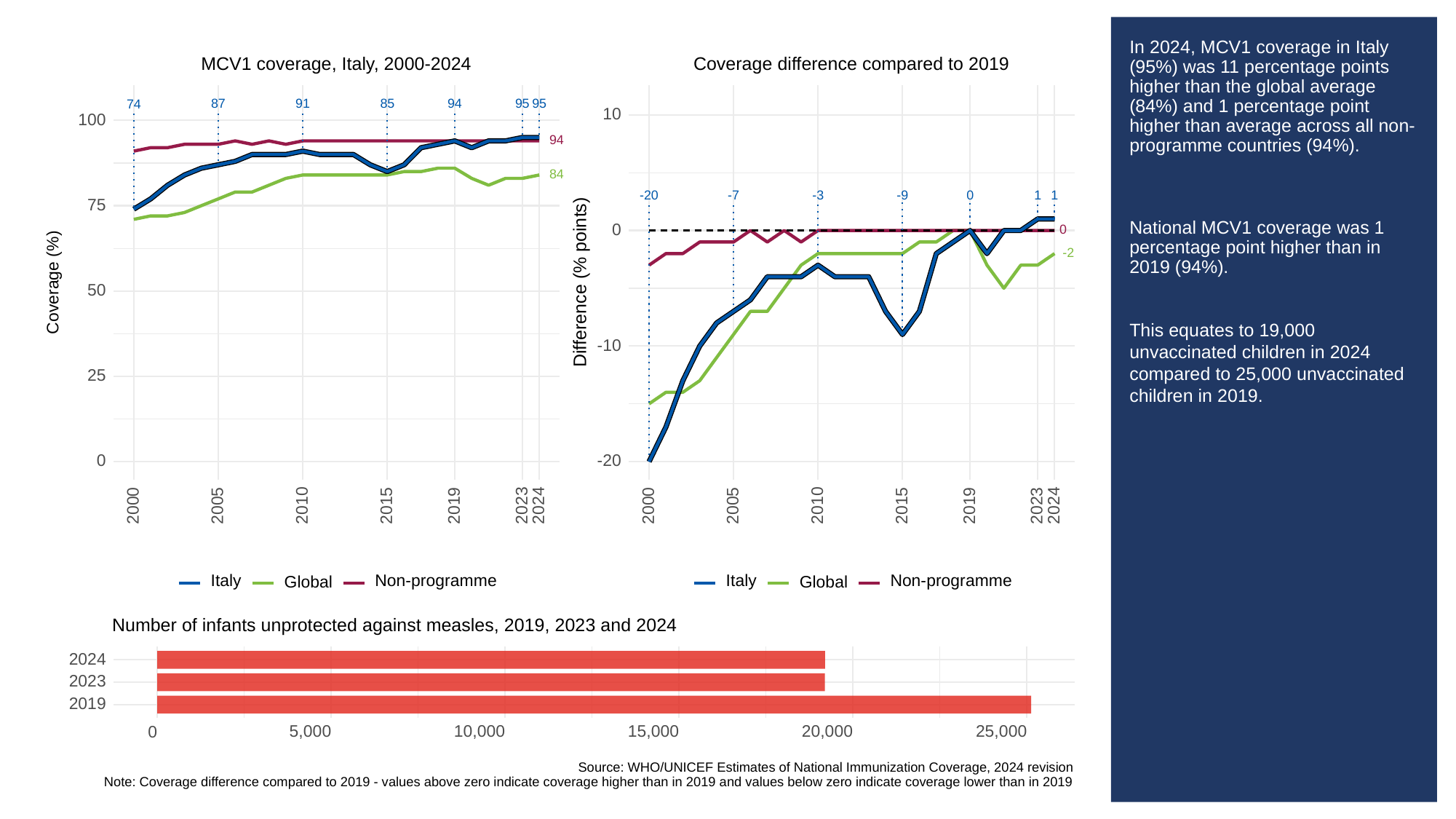

# In 2024, MCV1 coverage in Italy (95%) was 11 percentage points higher than the global average (84%) and 1 percentage point higher than average across all non-programme countries (94%).

National MCV1 coverage was 1 percentage point higher than in 2019 (94%).

This equates to 19,000 unvaccinated children in 2024 compared to 25,000 unvaccinated children in 2019.

MCV1 coverage, Italy, 2000-2024
Coverage difference compared to 2019

87
91
85
94
95
95
74
10

100

94

84

-3
-20
-9
0
1
1
-7
75

0
0

-2
Difference (% points)
Coverage (%)
50

-10

25

0
-20

2023
2023
2000
2005
2010
2015
2019
2024
2000
2005
2010
2015
2019
2024
Italy
Non-programme
Italy
Non-programme
Global
Global

Number of infants unprotected against measles, 2019, 2023 and 2024

2024

2023

2019

5,000
10,000
15,000
20,000
25,000
0
Source: WHO/UNICEF Estimates of National Immunization Coverage, 2024 revision
Note: Coverage difference compared to 2019 - values above zero indicate coverage higher than in 2019 and values below zero indicate coverage lower than in 2019